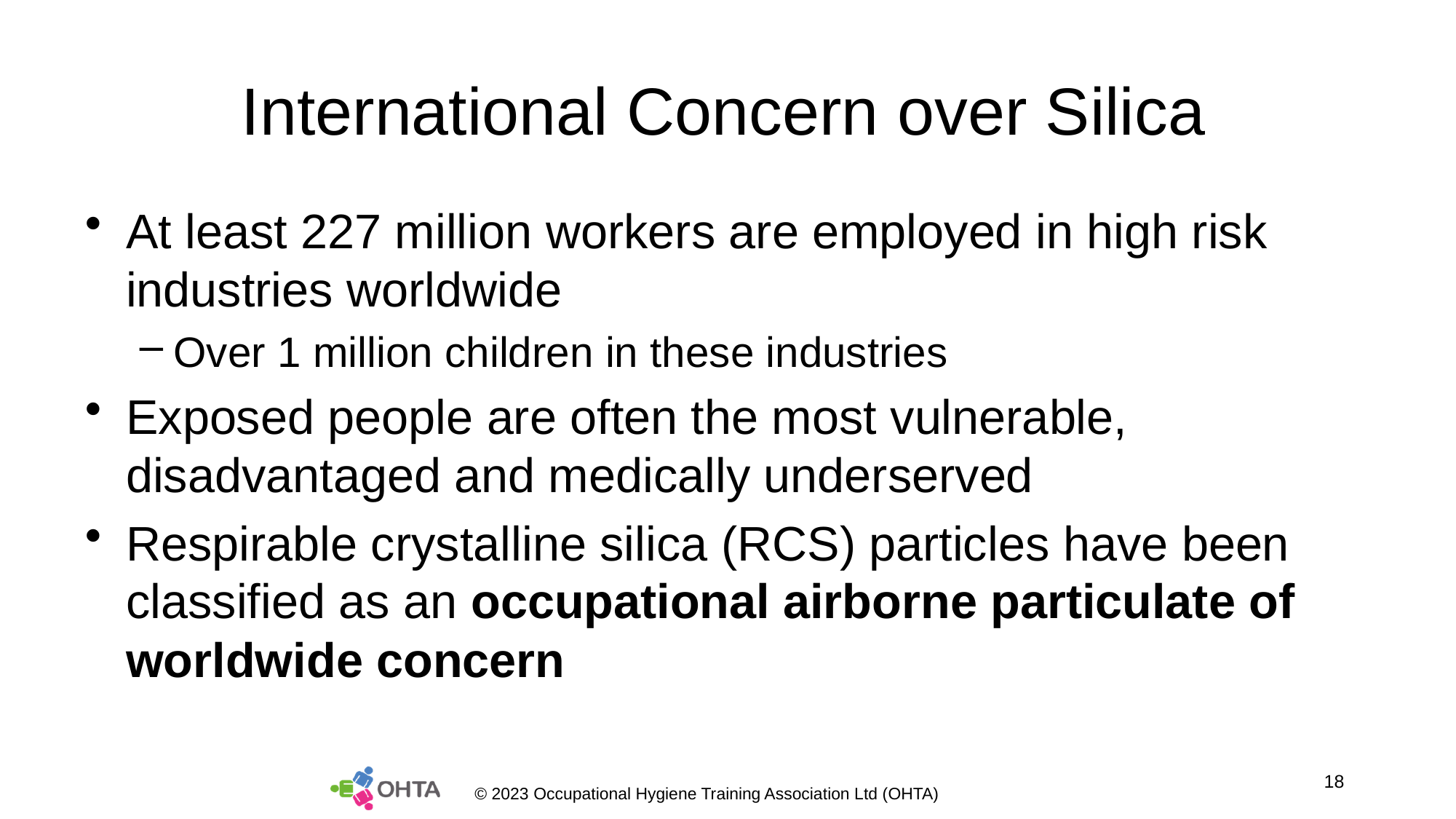

# International Concern over Silica
At least 227 million workers are employed in high risk industries worldwide
Over 1 million children in these industries
Exposed people are often the most vulnerable, disadvantaged and medically underserved
Respirable crystalline silica (RCS) particles have been classified as an occupational airborne particulate of worldwide concern

18